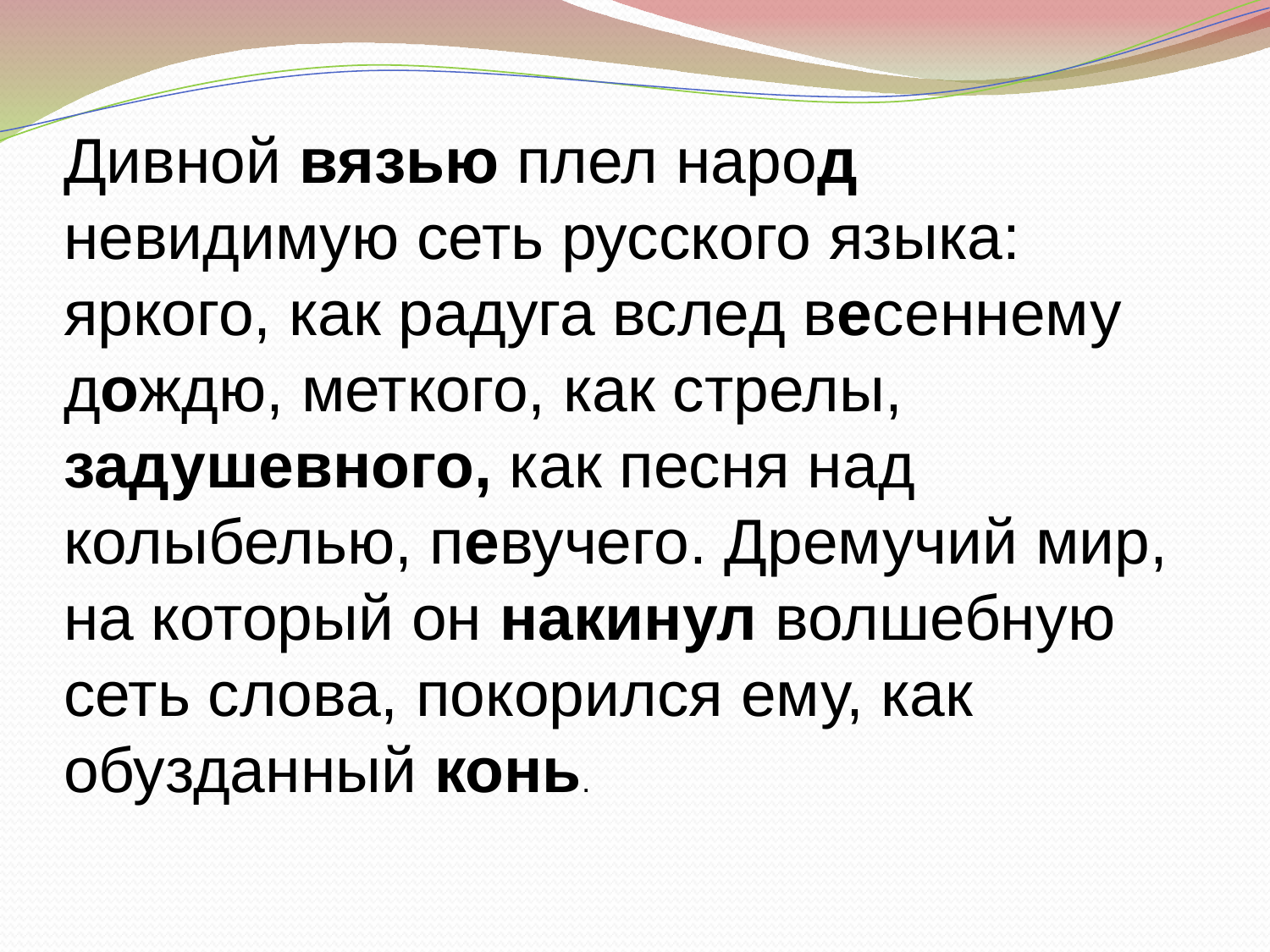

# Дивной вязью плел народ невидимую сеть русского языка: яркого, как радуга вслед весеннему дождю, меткого, как стрелы, задушевного, как песня над колыбелью, певучего. Дремучий мир, на который он накинул волшебную сеть слова, покорился ему, как обузданный конь.